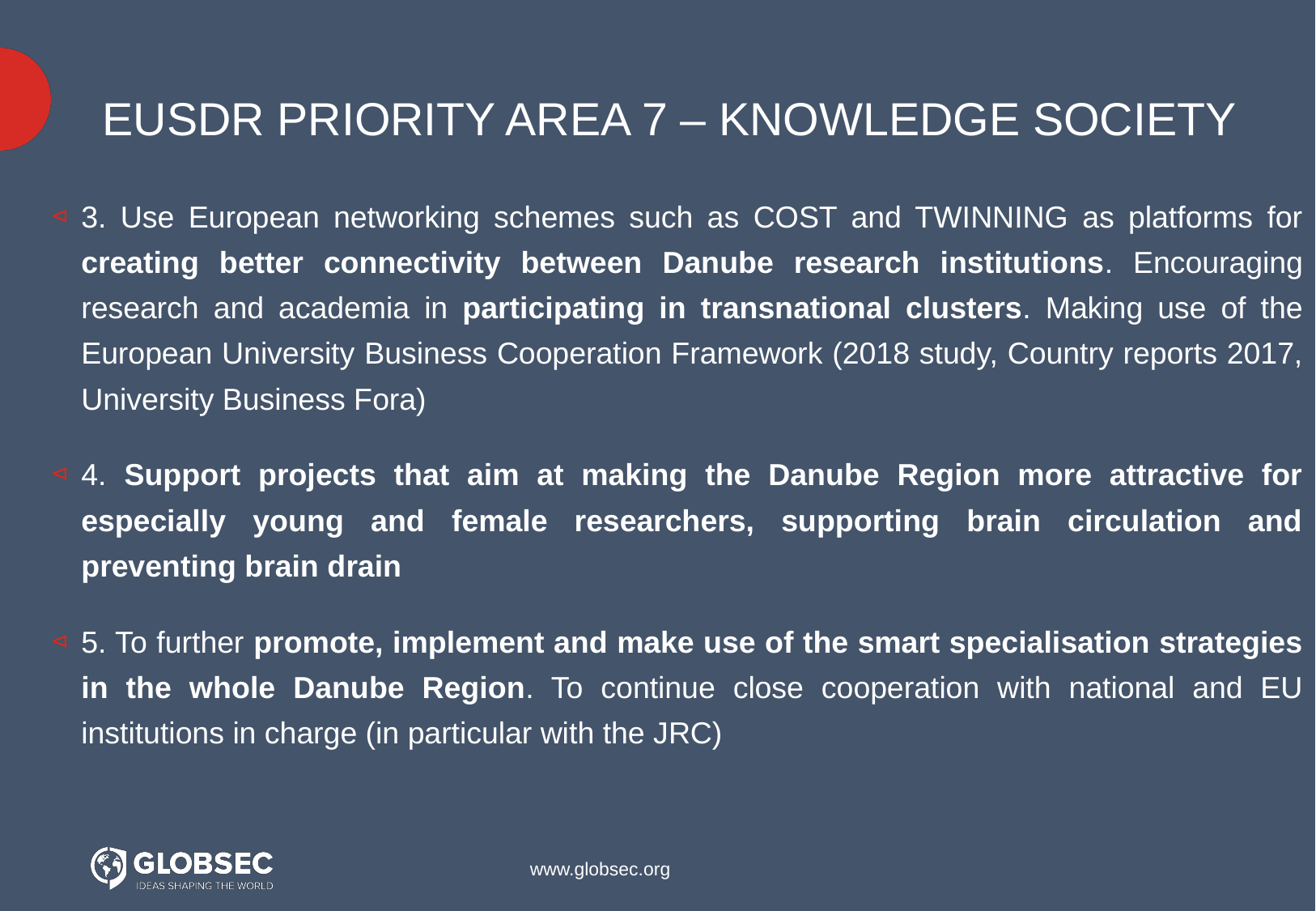

# EUSDR PRIORITY AREA 7 – KNOWLEDGE SOCIETY
3. Use European networking schemes such as COST and TWINNING as platforms for creating better connectivity between Danube research institutions. Encouraging research and academia in participating in transnational clusters. Making use of the European University Business Cooperation Framework (2018 study, Country reports 2017, University Business Fora)
4. Support projects that aim at making the Danube Region more attractive for especially young and female researchers, supporting brain circulation and preventing brain drain
5. To further promote, implement and make use of the smart specialisation strategies in the whole Danube Region. To continue close cooperation with national and EU institutions in charge (in particular with the JRC)

www.globsec.org